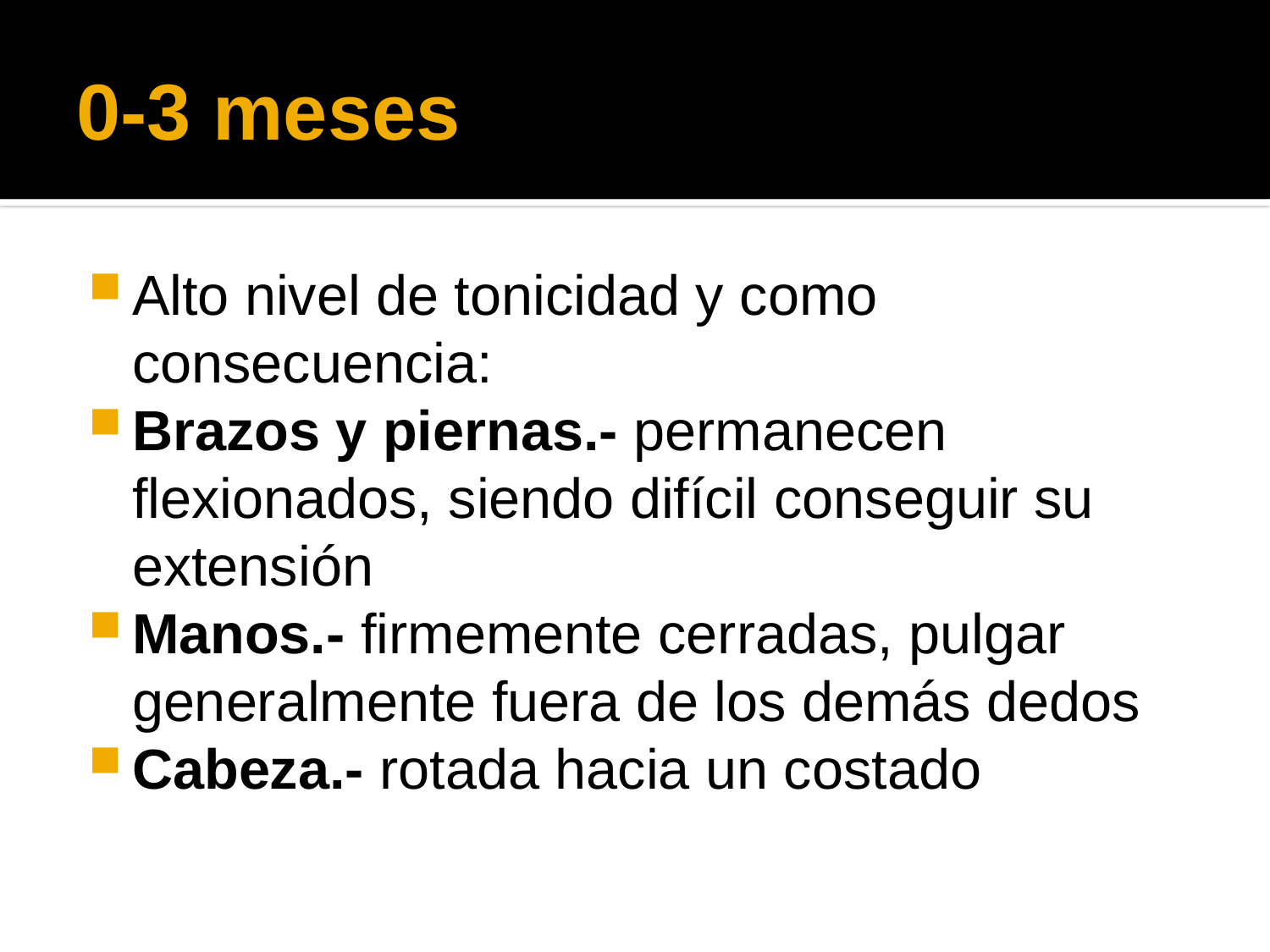

# 0-3 meses
Alto nivel de tonicidad y como consecuencia:
Brazos y piernas.- permanecen flexionados, siendo difícil conseguir su extensión
Manos.- firmemente cerradas, pulgar generalmente fuera de los demás dedos
Cabeza.- rotada hacia un costado